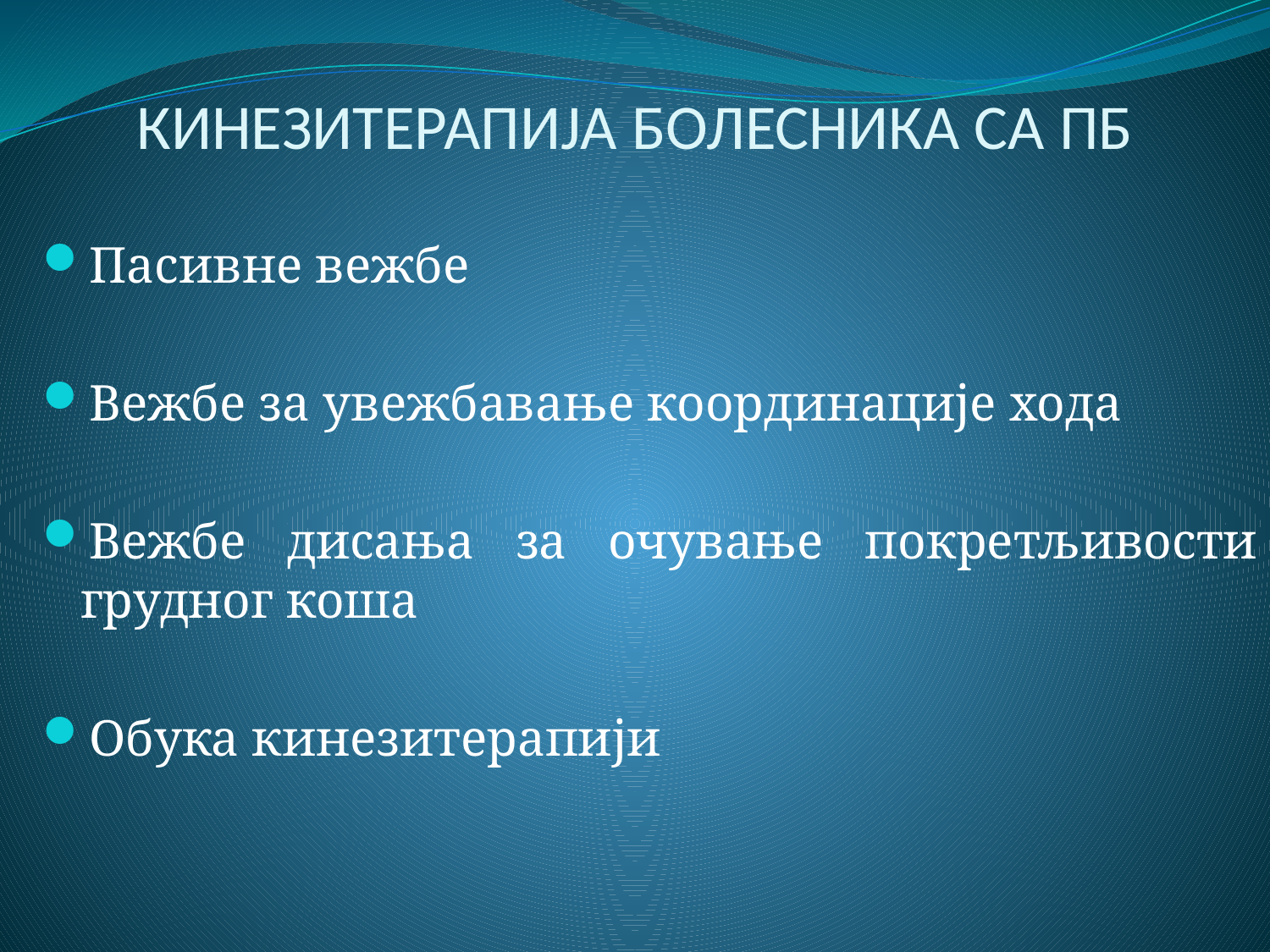

# КИНЕЗИТЕРАПИЈА БОЛЕСНИКА СА ПБ

Пасивне вежбе

Вежбе за увежбавање координације хода

Вежбе дисања за очување покретљивости грудног коша

Обука кинезитерапији